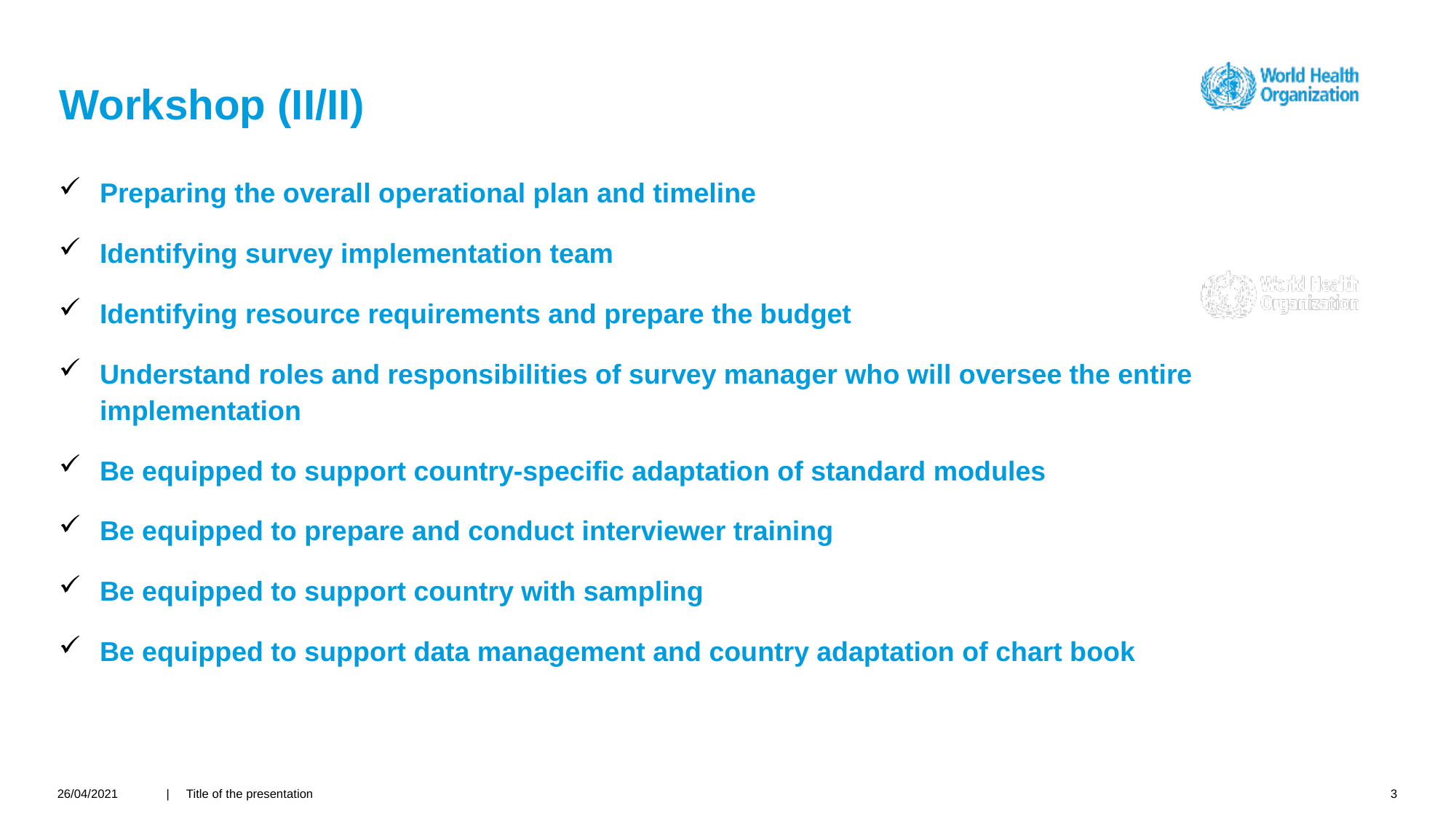

# Workshop (II/II)
Preparing the overall operational plan and timeline
Identifying survey implementation team
Identifying resource requirements and prepare the budget
Understand roles and responsibilities of survey manager who will oversee the entire implementation
Be equipped to support country-specific adaptation of standard modules
Be equipped to prepare and conduct interviewer training
Be equipped to support country with sampling
Be equipped to support data management and country adaptation of chart book

26/04/2021
|     Title of the presentation
3